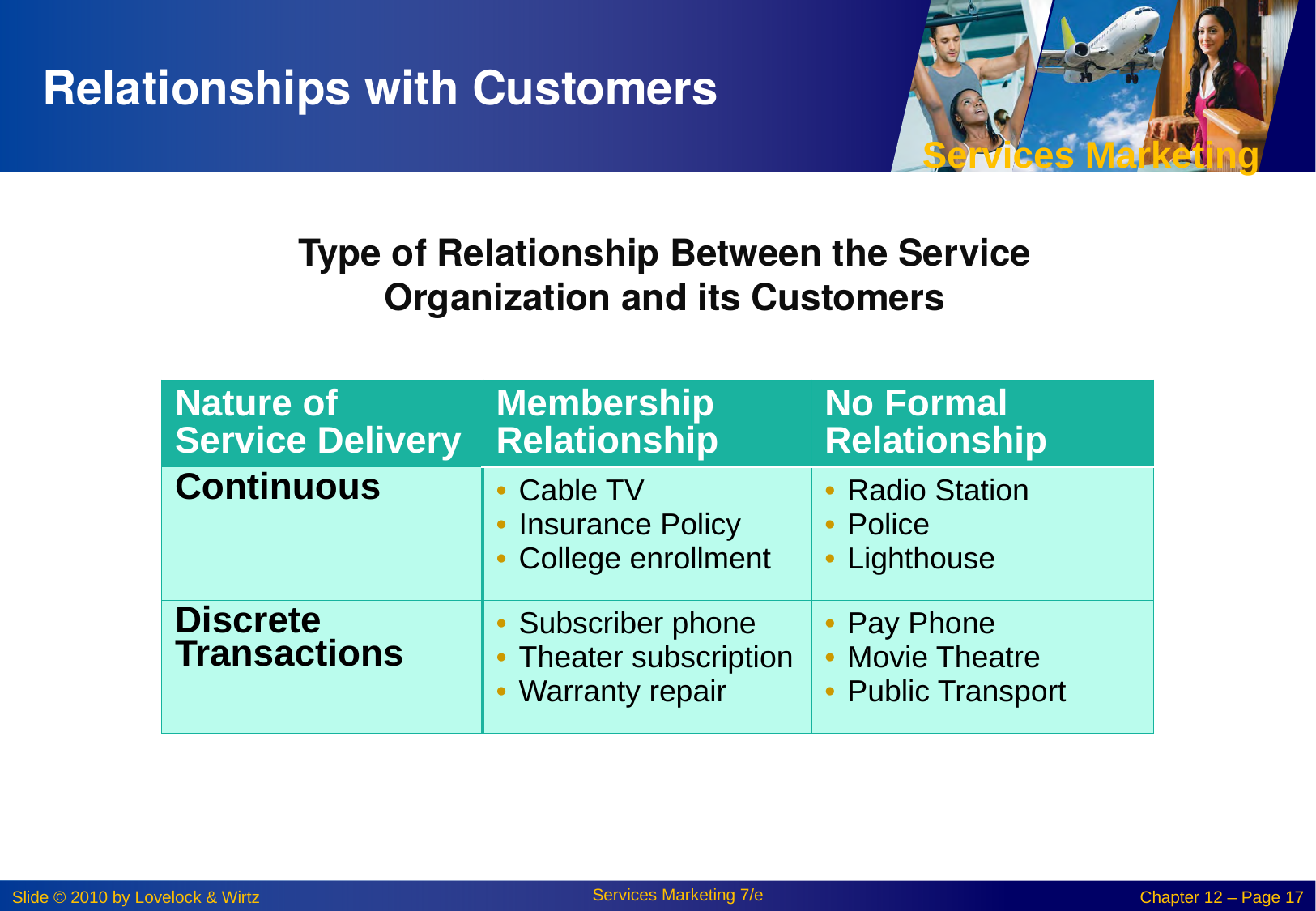

# Relationships with Customers
Type of Relationship Between the Service
Organization and its Customers
| Nature of Service Delivery | Membership Relationship | No Formal Relationship |
| --- | --- | --- |
| Continuous | Cable TV Insurance Policy College enrollment | Radio Station Police Lighthouse |
| Discrete Transactions | Subscriber phone Theater subscription Warranty repair | Pay Phone Movie Theatre Public Transport |